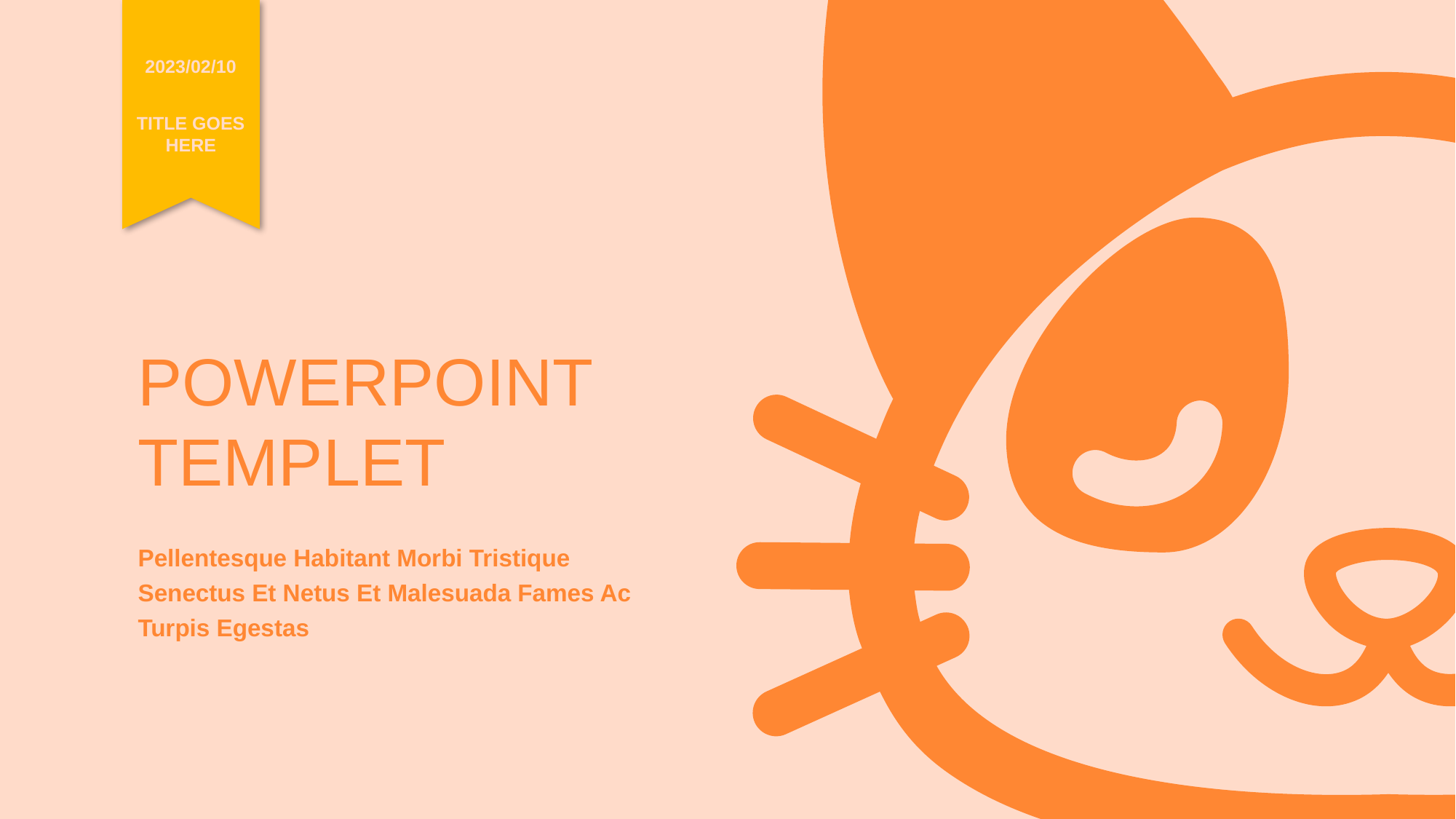

2023/02/10
TITLE GOES HERE

POWERPOINT
TEMPLET
Pellentesque Habitant Morbi Tristique Senectus Et Netus Et Malesuada Fames Ac Turpis Egestas